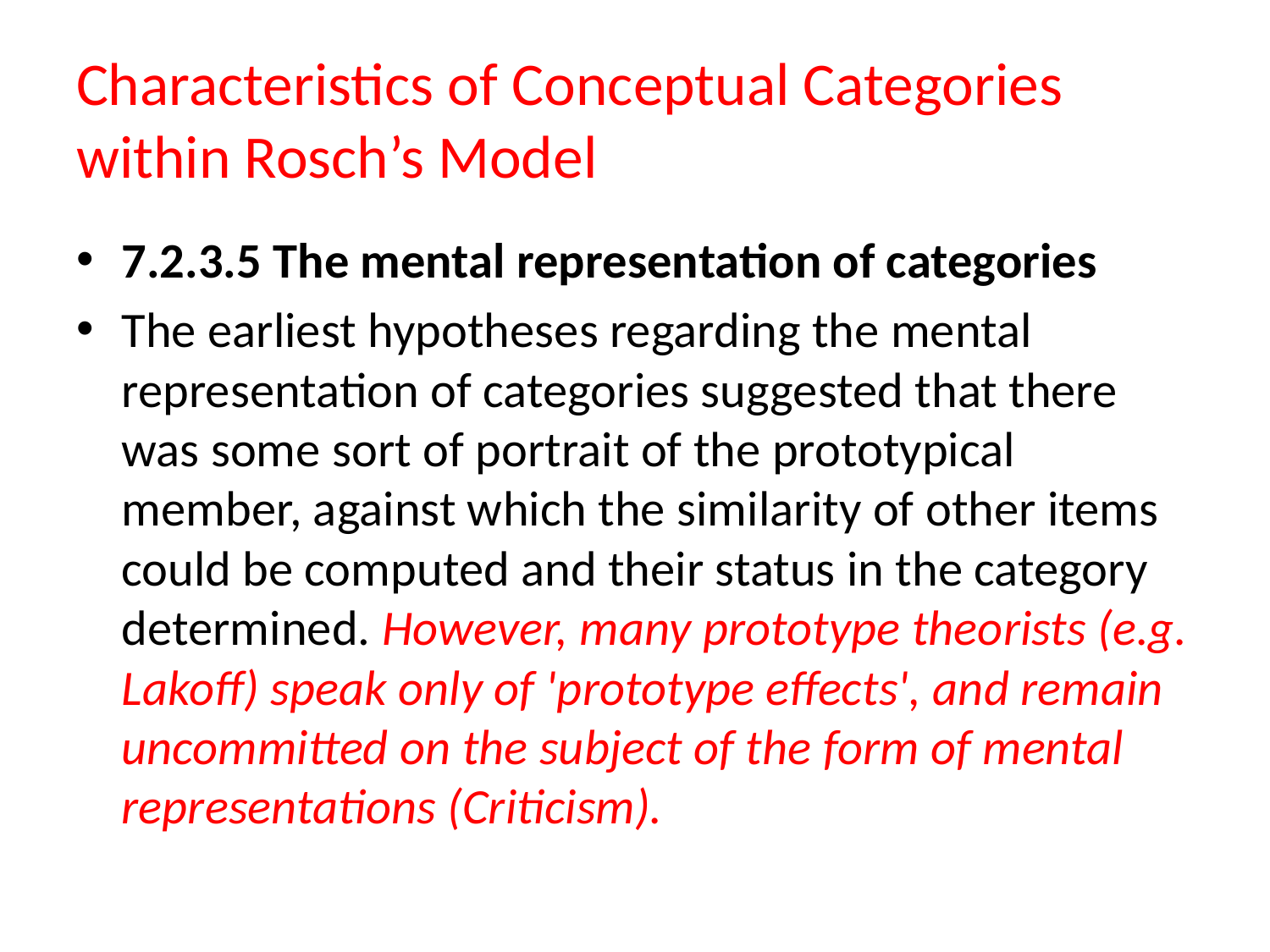

# Characteristics of Conceptual Categories within Rosch’s Model
7.2.3.5 The mental representation of categories
The earliest hypotheses regarding the mental representation of categories suggested that there was some sort of portrait of the prototypical member, against which the similarity of other items could be computed and their status in the category determined. However, many prototype theorists (e.g. Lakoff) speak only of 'prototype effects', and remain uncommitted on the subject of the form of mental representations (Criticism).